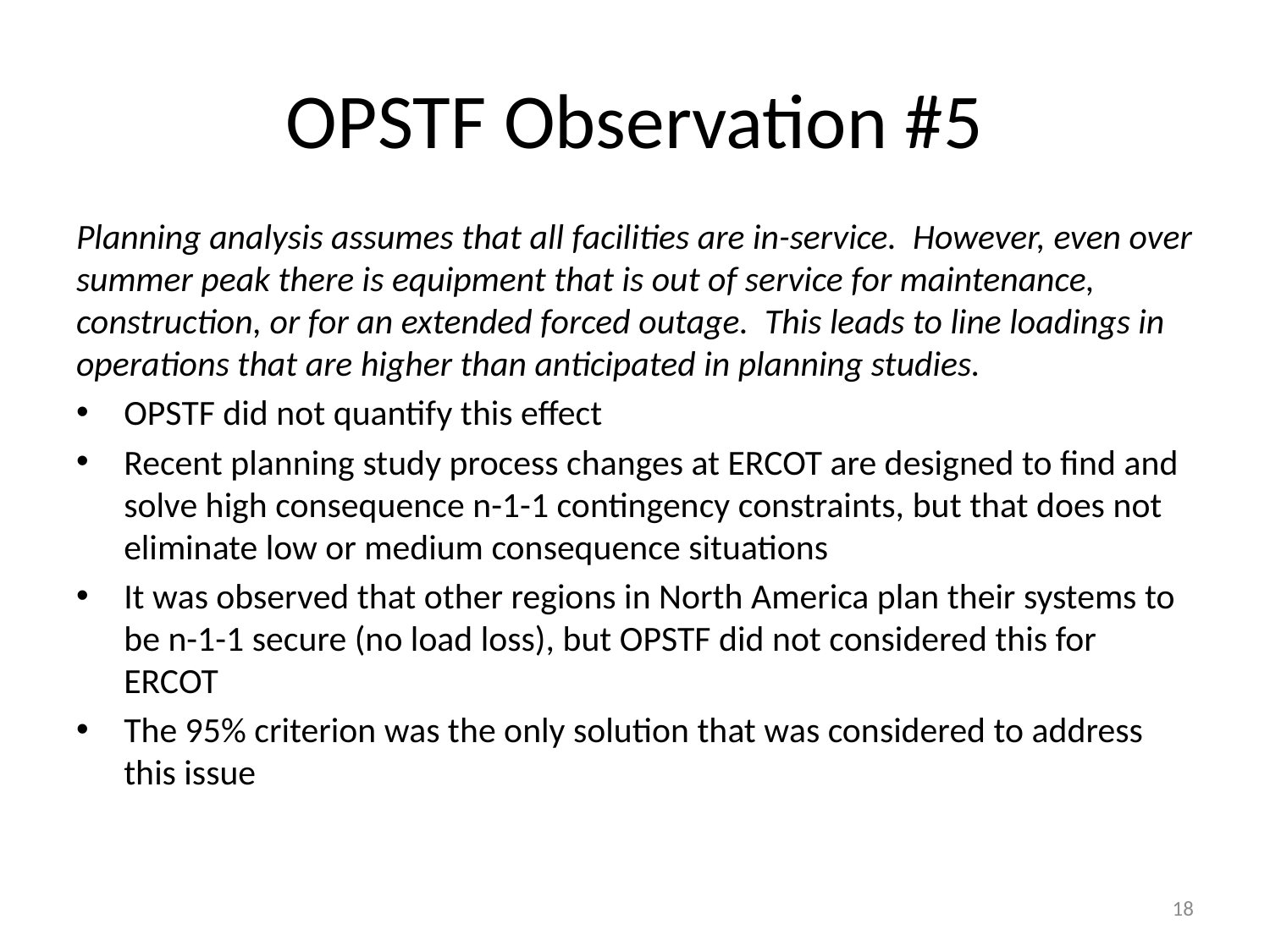

# OPSTF Observation #5
Planning analysis assumes that all facilities are in-service.  However, even over summer peak there is equipment that is out of service for maintenance, construction, or for an extended forced outage.  This leads to line loadings in operations that are higher than anticipated in planning studies.
OPSTF did not quantify this effect
Recent planning study process changes at ERCOT are designed to find and solve high consequence n-1-1 contingency constraints, but that does not eliminate low or medium consequence situations
It was observed that other regions in North America plan their systems to be n-1-1 secure (no load loss), but OPSTF did not considered this for ERCOT
The 95% criterion was the only solution that was considered to address this issue
18